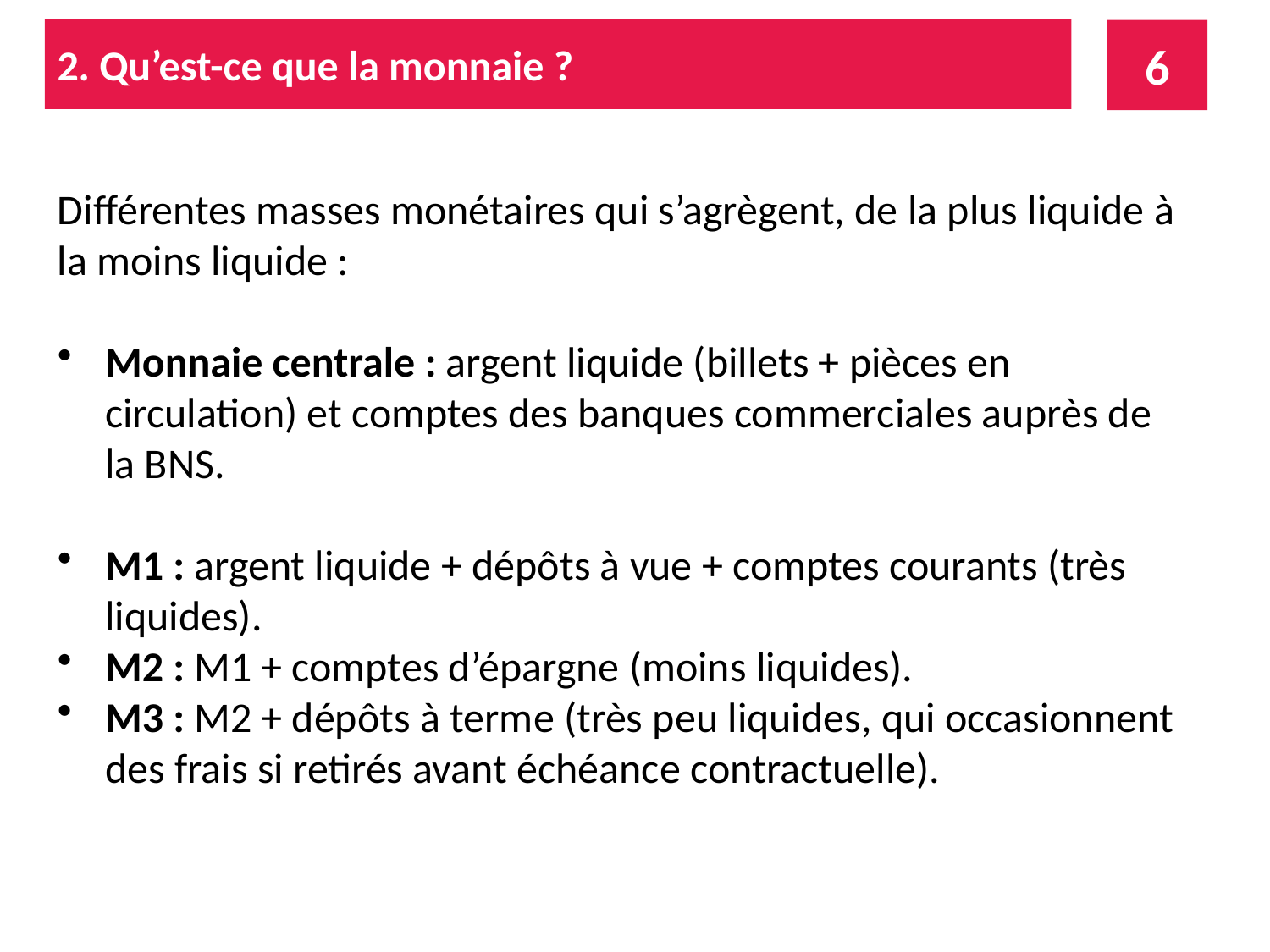

2. Qu’est-ce que la monnaie ?
6

Différentes masses monétaires qui s’agrègent, de la plus liquide à la moins liquide :

Monnaie centrale : argent liquide (billets + pièces en circulation) et comptes des banques commerciales auprès de la BNS.

M1 : argent liquide + dépôts à vue + comptes courants (très liquides).
M2 : M1 + comptes d’épargne (moins liquides).
M3 : M2 + dépôts à terme (très peu liquides, qui occasionnent des frais si retirés avant échéance contractuelle).